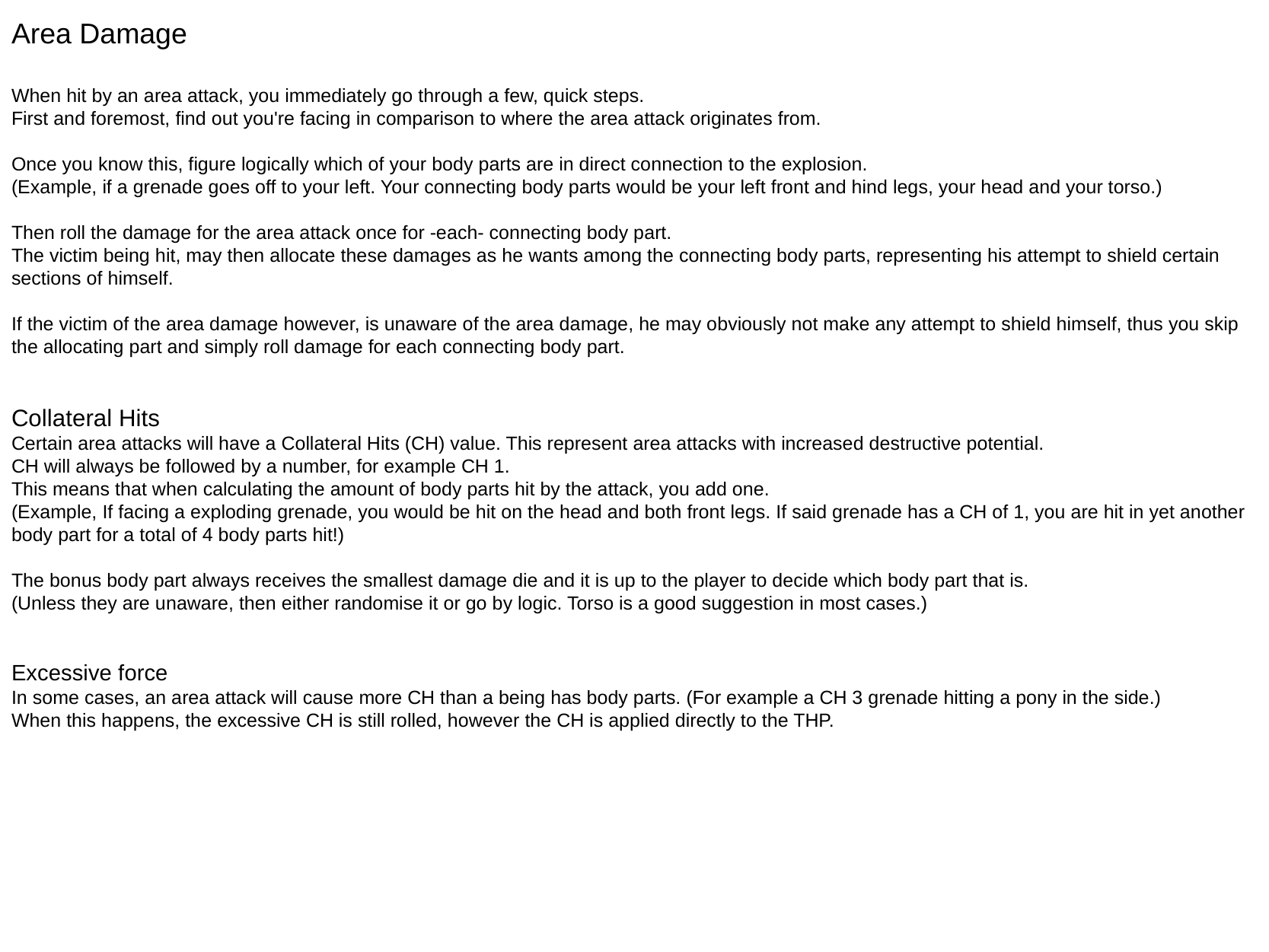

Area Damage

When hit by an area attack, you immediately go through a few, quick steps.
First and foremost, find out you're facing in comparison to where the area attack originates from.

Once you know this, figure logically which of your body parts are in direct connection to the explosion.
(Example, if a grenade goes off to your left. Your connecting body parts would be your left front and hind legs, your head and your torso.)

Then roll the damage for the area attack once for -each- connecting body part.
The victim being hit, may then allocate these damages as he wants among the connecting body parts, representing his attempt to shield certain sections of himself.

If the victim of the area damage however, is unaware of the area damage, he may obviously not make any attempt to shield himself, thus you skip the allocating part and simply roll damage for each connecting body part.

Collateral Hits
Certain area attacks will have a Collateral Hits (CH) value. This represent area attacks with increased destructive potential.
CH will always be followed by a number, for example CH 1.
This means that when calculating the amount of body parts hit by the attack, you add one.
(Example, If facing a exploding grenade, you would be hit on the head and both front legs. If said grenade has a CH of 1, you are hit in yet another body part for a total of 4 body parts hit!)

The bonus body part always receives the smallest damage die and it is up to the player to decide which body part that is.
(Unless they are unaware, then either randomise it or go by logic. Torso is a good suggestion in most cases.)

Excessive force
In some cases, an area attack will cause more CH than a being has body parts. (For example a CH 3 grenade hitting a pony in the side.)
When this happens, the excessive CH is still rolled, however the CH is applied directly to the THP.